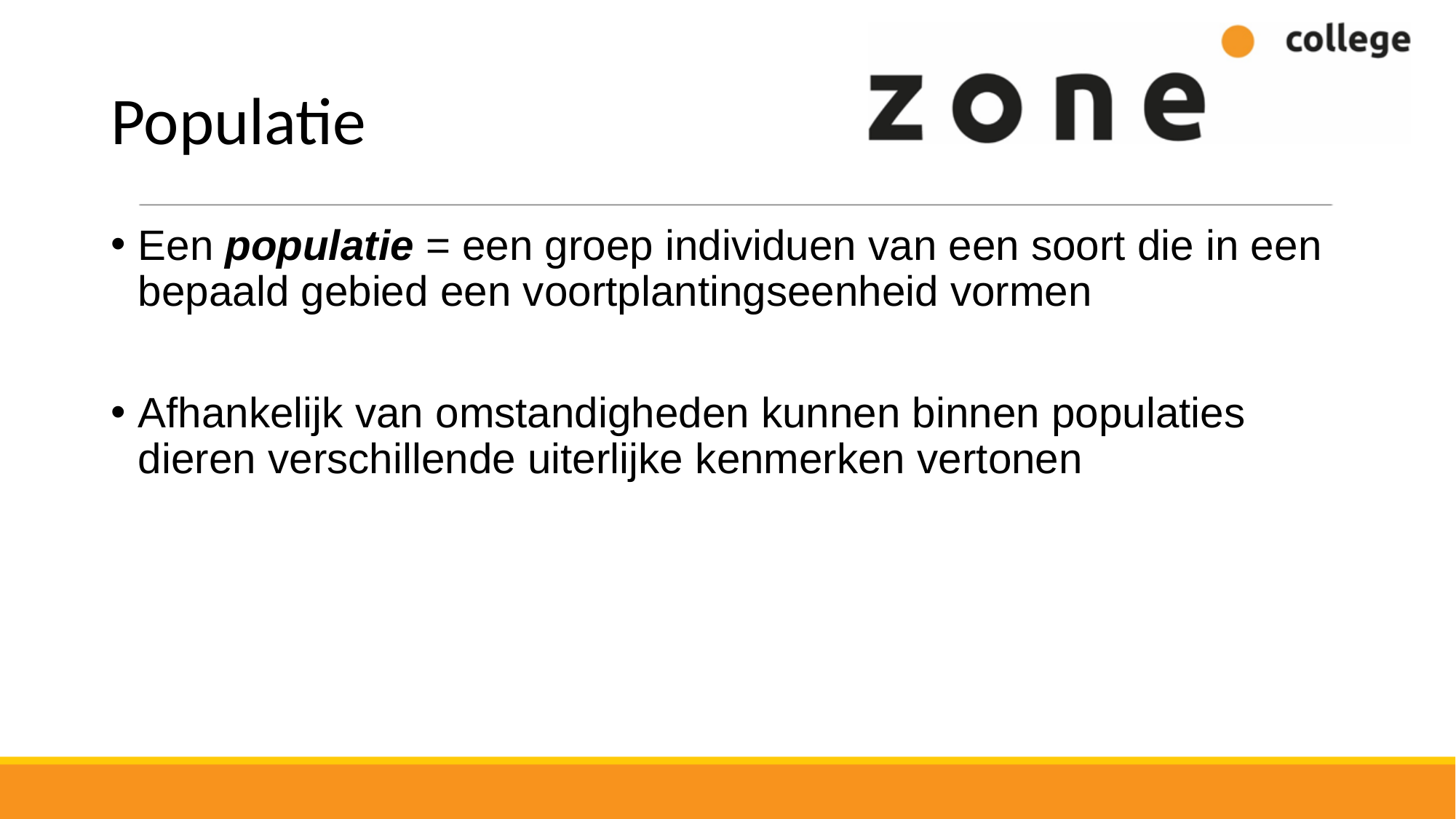

# Populatie
Een populatie = een groep individuen van een soort die in een bepaald gebied een voortplantingseenheid vormen

Afhankelijk van omstandigheden kunnen binnen populaties dieren verschillende uiterlijke kenmerken vertonen